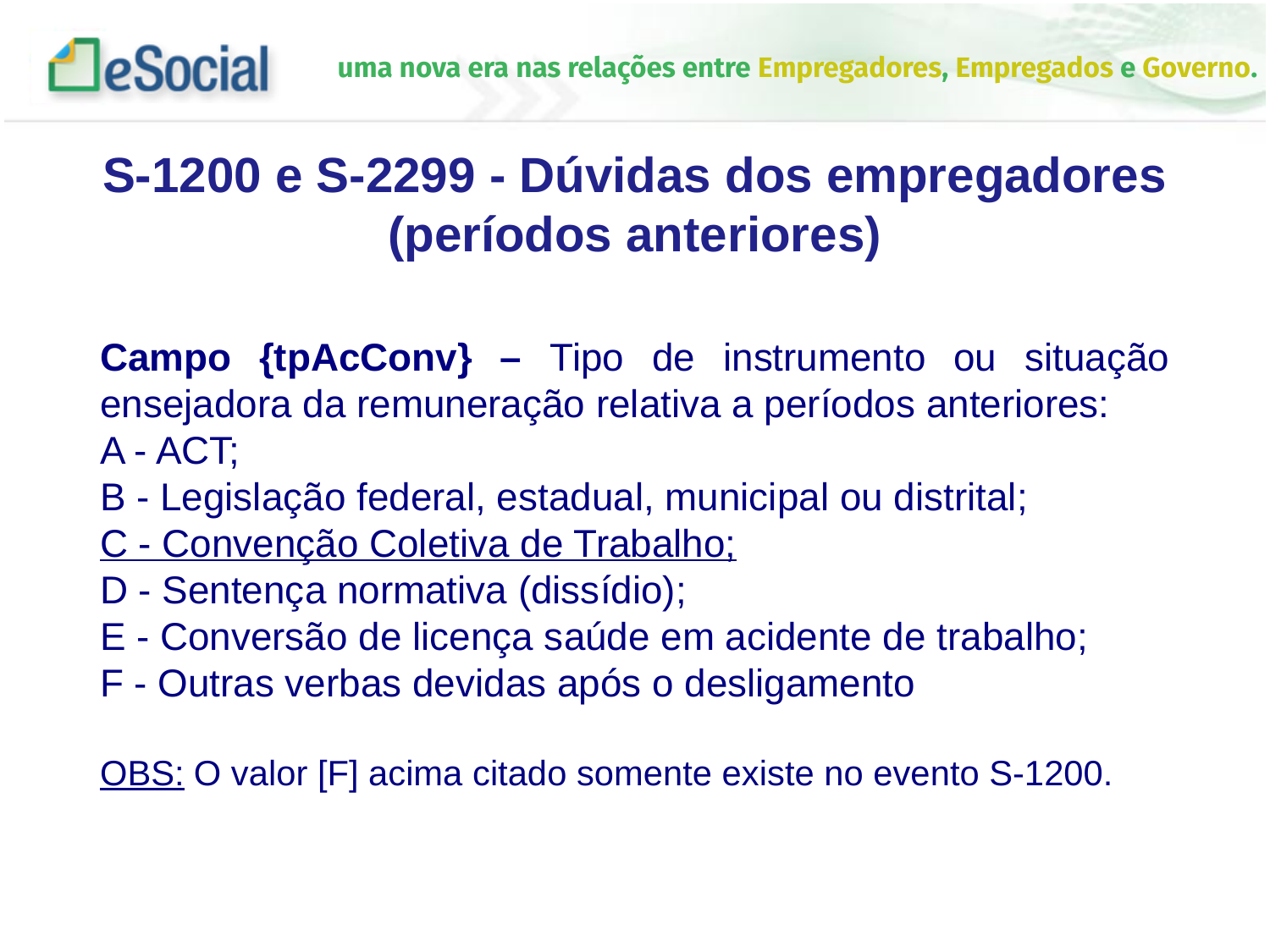

S-1200 e S-2299 - Dúvidas dos empregadores (períodos anteriores)

Campo {tpAcConv} – Tipo de instrumento ou situação ensejadora da remuneração relativa a períodos anteriores:
A - ACT;
B - Legislação federal, estadual, municipal ou distrital;
C - Convenção Coletiva de Trabalho;
D - Sentença normativa (dissídio);
E - Conversão de licença saúde em acidente de trabalho;
F - Outras verbas devidas após o desligamento

OBS: O valor [F] acima citado somente existe no evento S-1200.